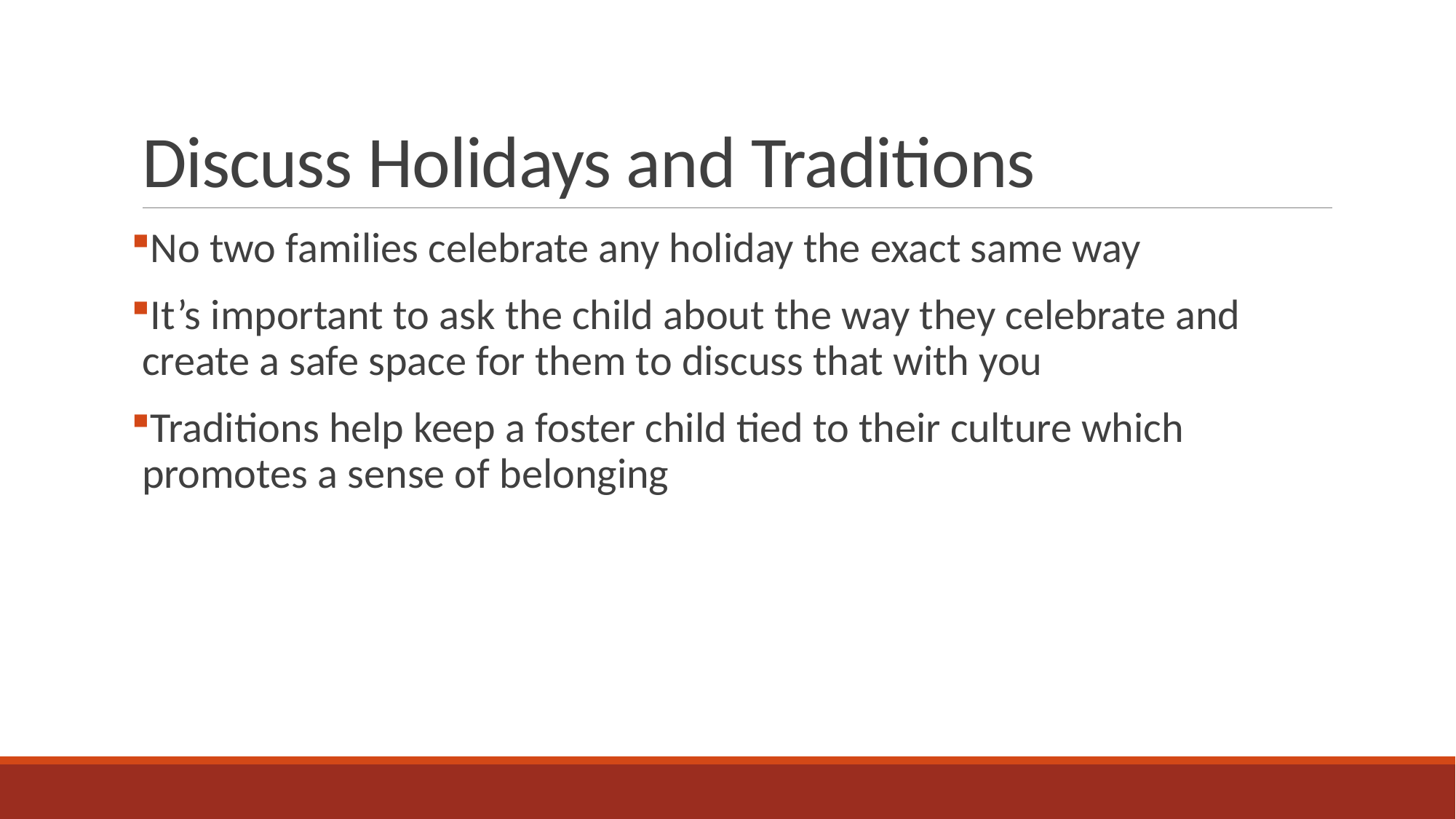

# Discuss Holidays and Traditions
No two families celebrate any holiday the exact same way
It’s important to ask the child about the way they celebrate and create a safe space for them to discuss that with you
Traditions help keep a foster child tied to their culture which promotes a sense of belonging